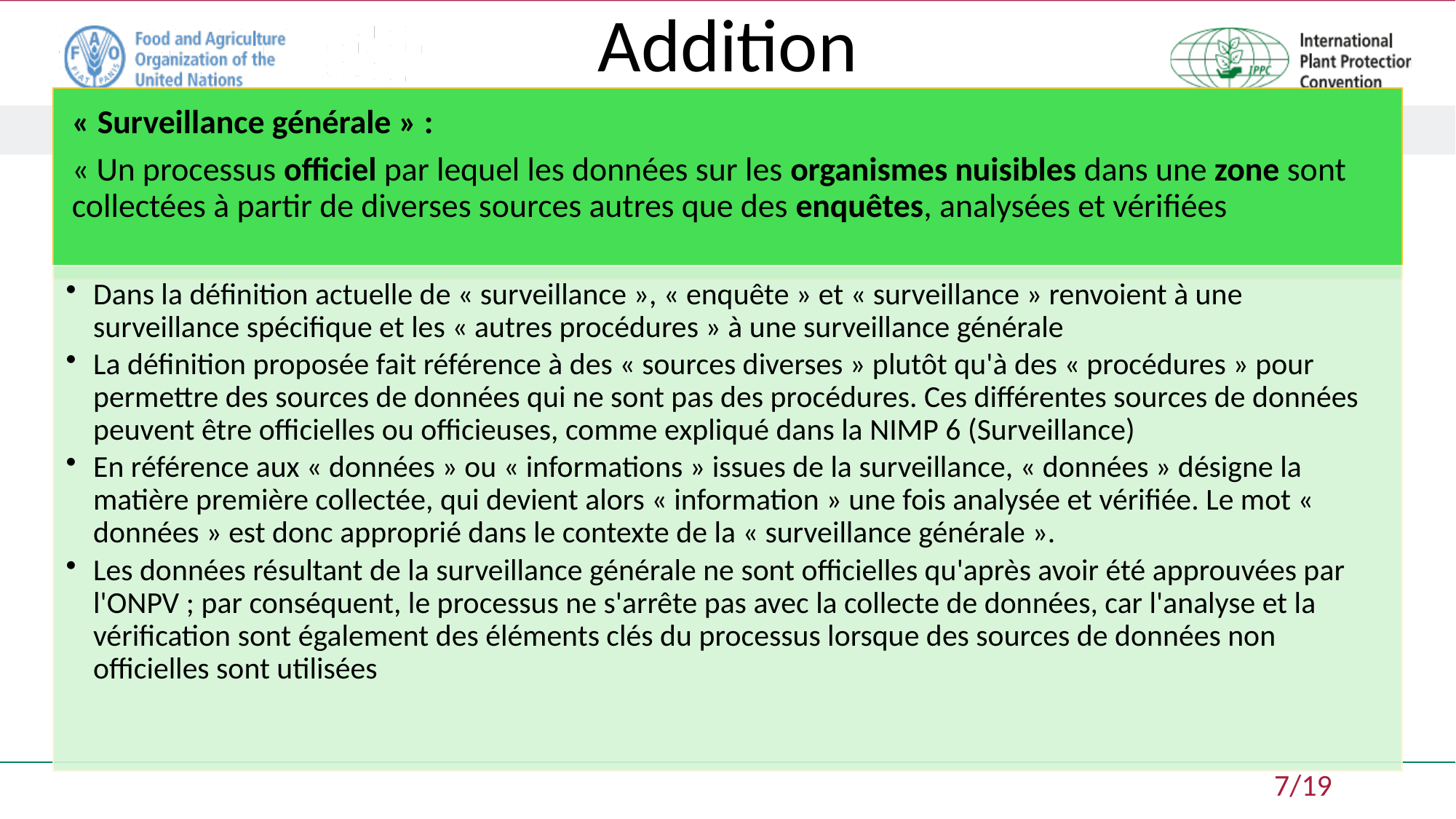

Addition

« Surveillance générale » :
« Un processus officiel par lequel les données sur les organismes nuisibles dans une zone sont collectées à partir de diverses sources autres que des enquêtes, analysées et vérifiées

Dans la définition actuelle de « surveillance », « enquête » et « surveillance » renvoient à une surveillance spécifique et les « autres procédures » à une surveillance générale
La définition proposée fait référence à des « sources diverses » plutôt qu'à des « procédures » pour permettre des sources de données qui ne sont pas des procédures. Ces différentes sources de données peuvent être officielles ou officieuses, comme expliqué dans la NIMP 6 (Surveillance)
En référence aux « données » ou « informations » issues de la surveillance, « données » désigne la matière première collectée, qui devient alors « information » une fois analysée et vérifiée. Le mot « données » est donc approprié dans le contexte de la « surveillance générale ».
Les données résultant de la surveillance générale ne sont officielles qu'après avoir été approuvées par l'ONPV ; par conséquent, le processus ne s'arrête pas avec la collecte de données, car l'analyse et la vérification sont également des éléments clés du processus lorsque des sources de données non officielles sont utilisées